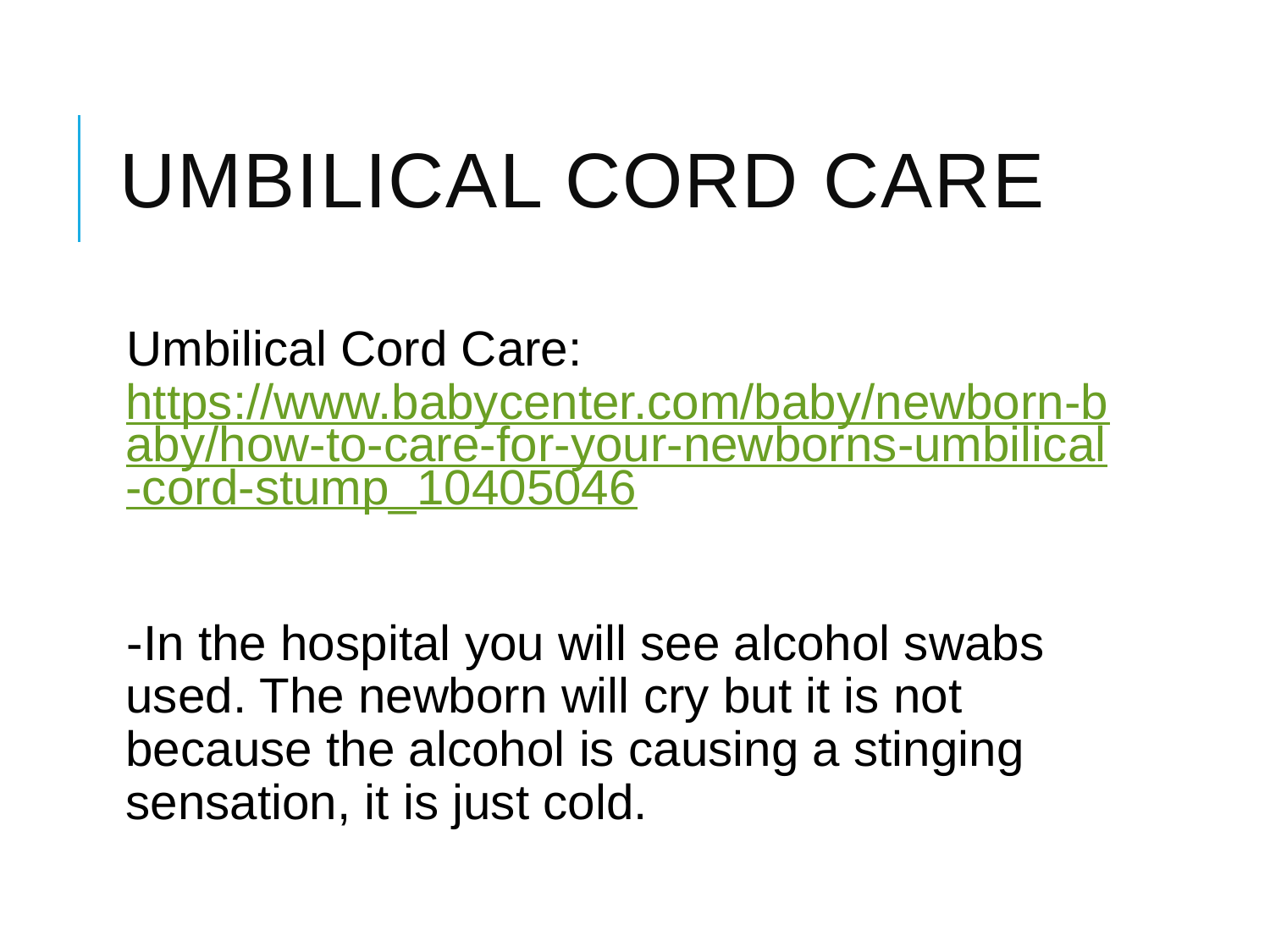

# Umbilical Cord Care
Umbilical Cord Care: https://www.babycenter.com/baby/newborn-baby/how-to-care-for-your-newborns-umbilical-cord-stump_10405046

-In the hospital you will see alcohol swabs used. The newborn will cry but it is not because the alcohol is causing a stinging sensation, it is just cold.